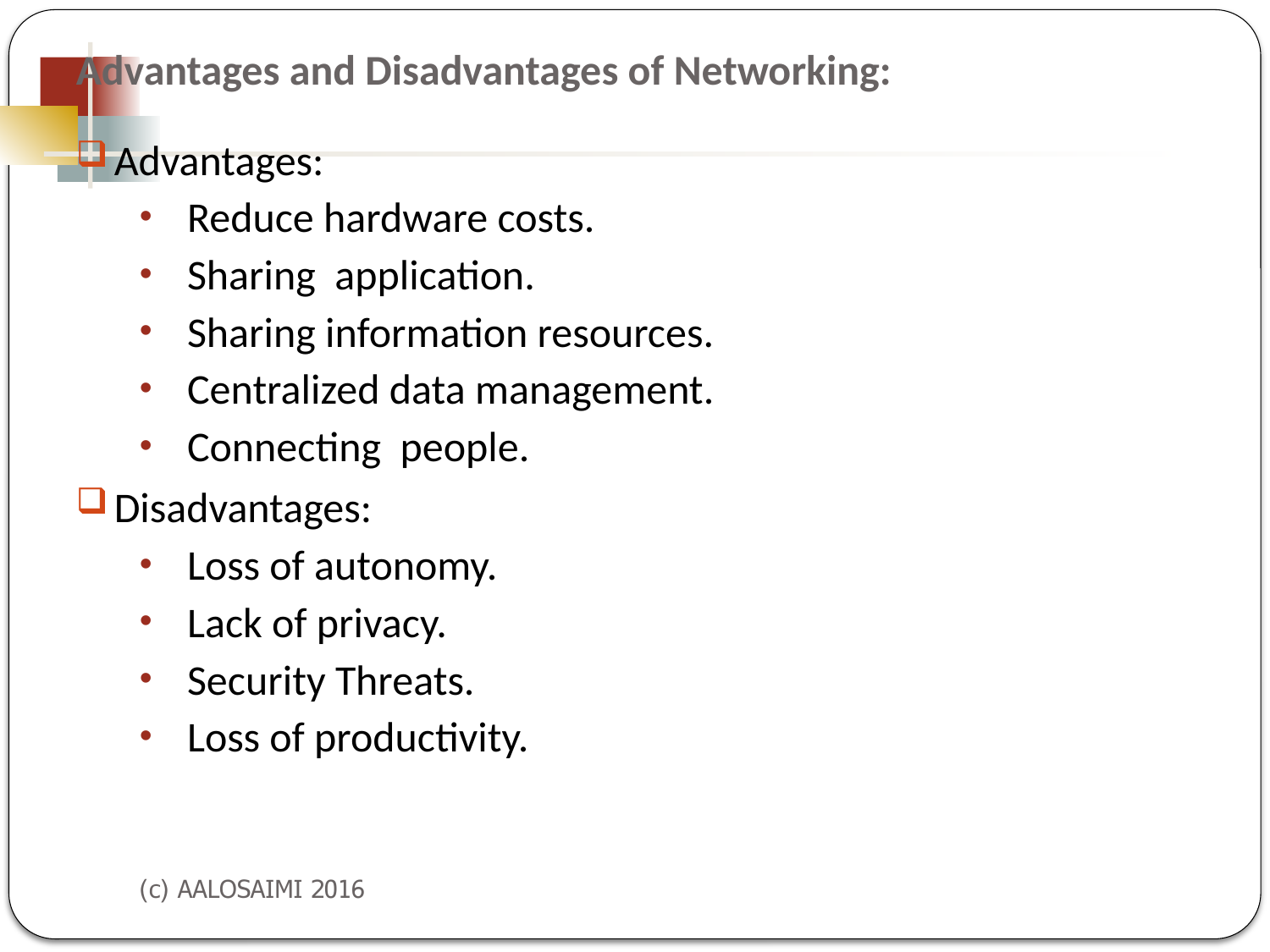

# Advantages and Disadvantages of Networking:
Advantages:
Reduce hardware costs.
Sharing  application.
Sharing information resources.
Centralized data management.
Connecting  people.
Disadvantages:
Loss of autonomy.
Lack of privacy.
Security Threats.
Loss of productivity.

(c) AALOSAIMI 2016